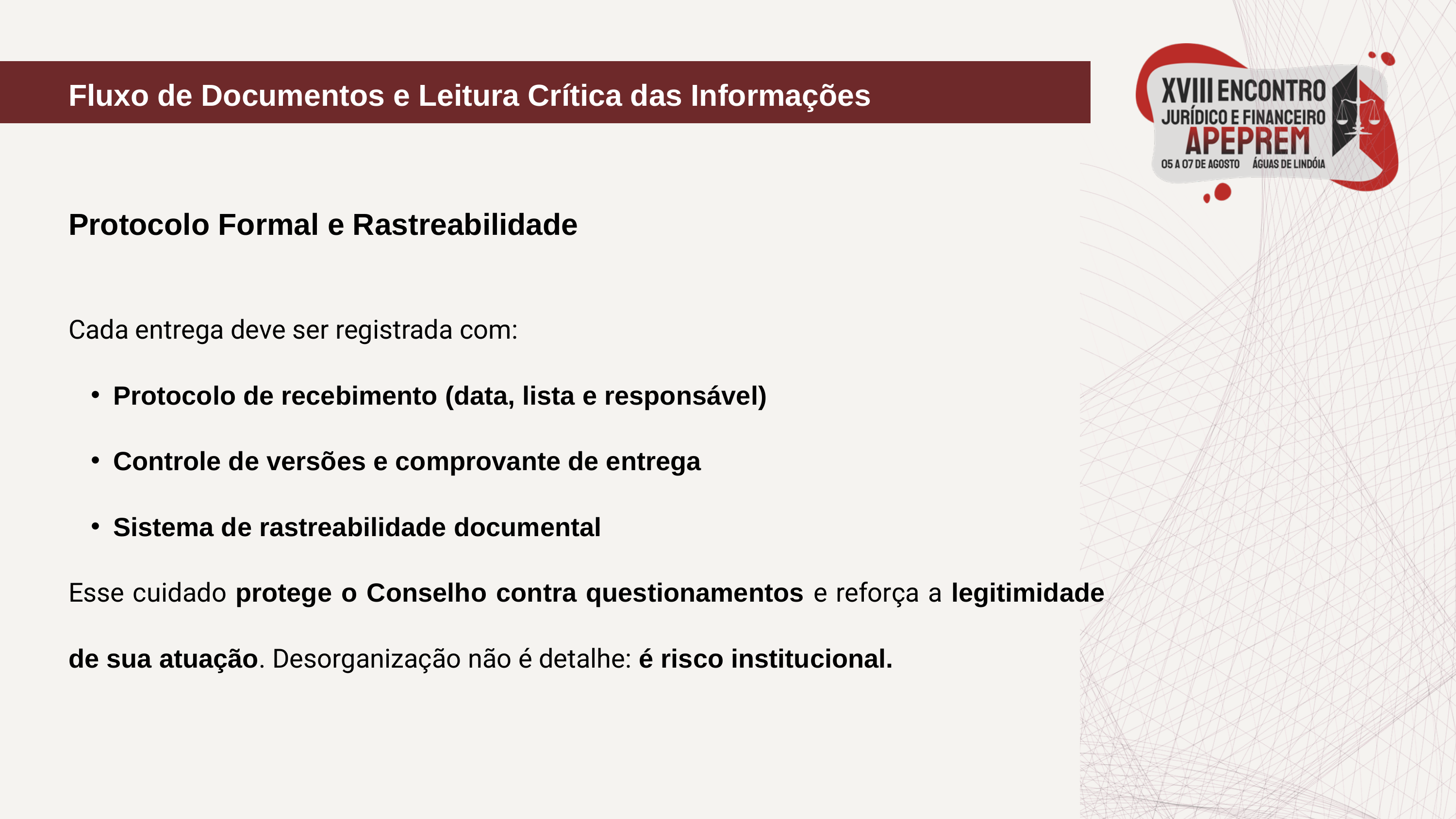

Fluxo de Documentos e Leitura Crítica das Informações
Protocolo Formal e Rastreabilidade
Cada entrega deve ser registrada com:
Protocolo de recebimento (data, lista e responsável)
Controle de versões e comprovante de entrega
Sistema de rastreabilidade documental
Esse cuidado protege o Conselho contra questionamentos e reforça a legitimidade de sua atuação. Desorganização não é detalhe: é risco institucional.